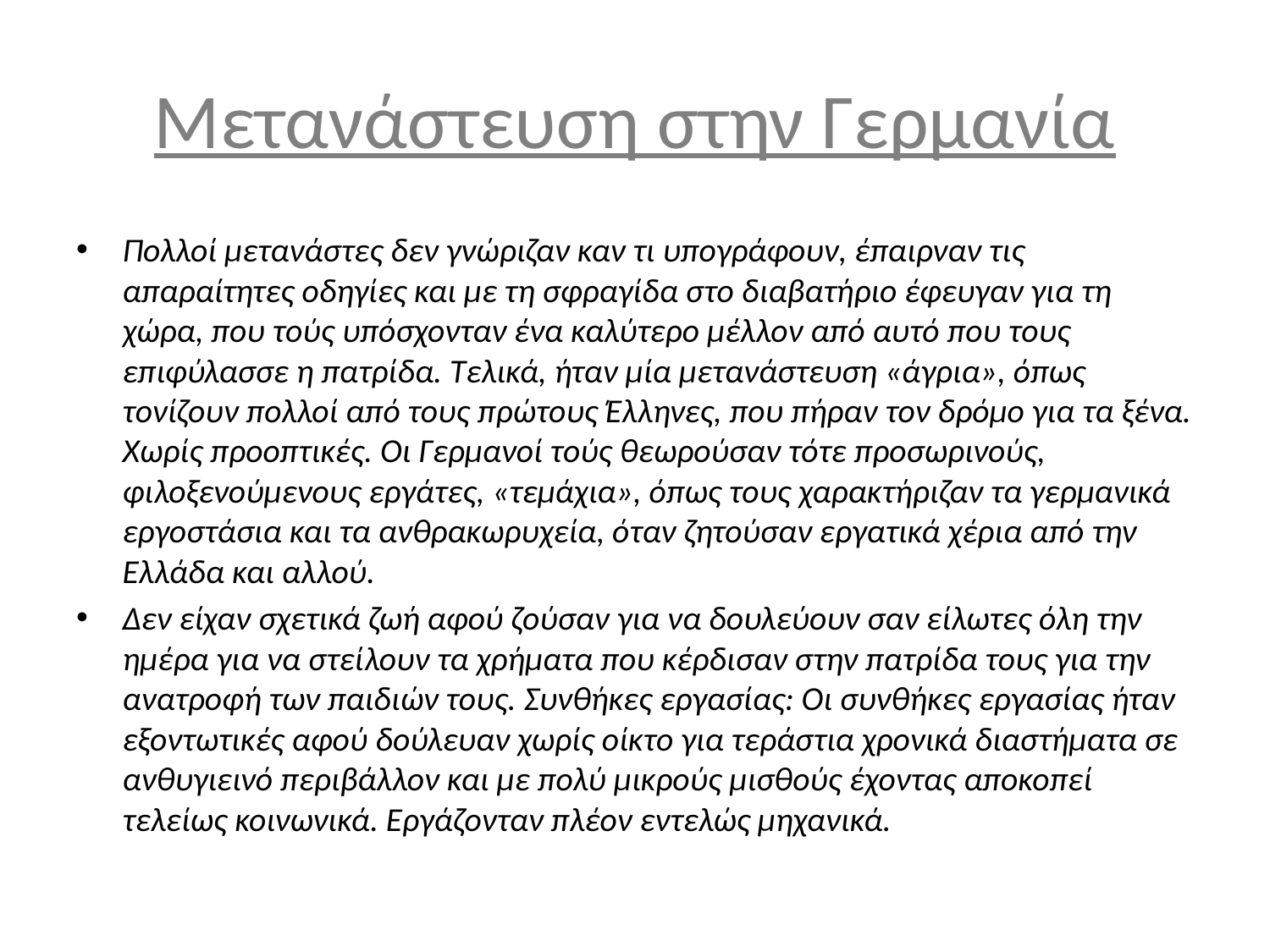

# Μετανάστευση στην Γερμανία
Πολλοί μετανάστες δεν γνώριζαν καν τι υπογράφουν, έπαιρναν τις απαραίτητες οδηγίες και με τη σφραγίδα στο διαβατήριο έφευγαν για τη χώρα, που τούς υπόσχονταν ένα καλύτερο μέλλον από αυτό που τους επιφύλασσε η πατρίδα. Τελικά, ήταν μία μετανάστευση «άγρια», όπως τονίζουν πολλοί από τους πρώτους Έλληνες, που πήραν τον δρόμο για τα ξένα. Χωρίς προοπτικές. Οι Γερμανοί τούς θεωρούσαν τότε προσωρινούς, φιλοξενούμενους εργάτες, «τεμάχια», όπως τους χαρακτήριζαν τα γερμανικά εργοστάσια και τα ανθρακωρυχεία, όταν ζητούσαν εργατικά χέρια από την Ελλάδα και αλλού.
Δεν είχαν σχετικά ζωή αφού ζούσαν για να δουλεύουν σαν είλωτες όλη την ημέρα για να στείλουν τα χρήματα που κέρδισαν στην πατρίδα τους για την ανατροφή των παιδιών τους. Συνθήκες εργασίας: Οι συνθήκες εργασίας ήταν εξοντωτικές αφού δούλευαν χωρίς οίκτο για τεράστια χρονικά διαστήματα σε ανθυγιεινό περιβάλλον και με πολύ μικρούς μισθούς έχοντας αποκοπεί τελείως κοινωνικά. Εργάζονταν πλέον εντελώς μηχανικά.